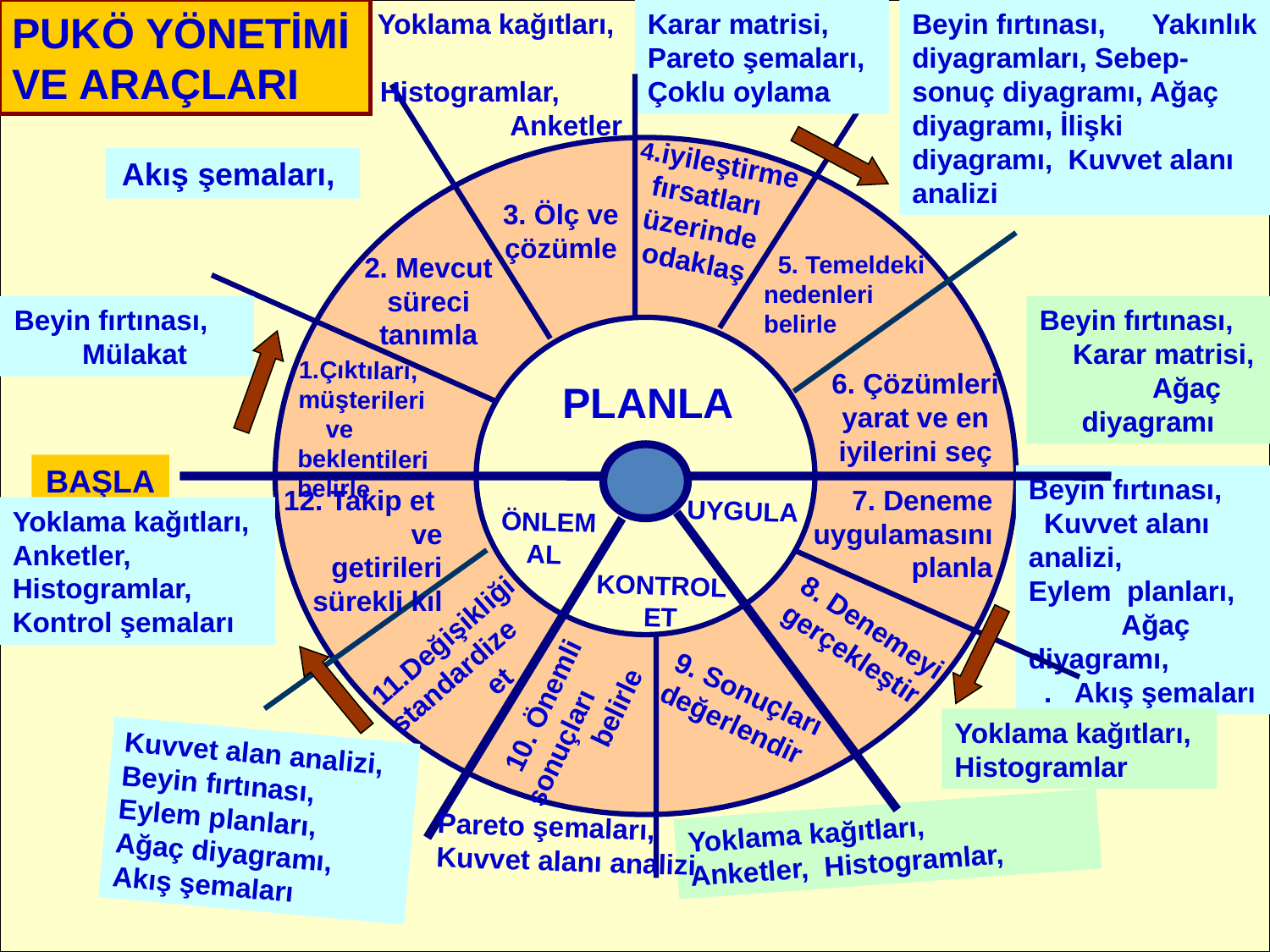

PUKÖ YÖNETİMİ VE ARAÇLARI
Yoklama kağıtları,             Histogramlar,            Anketler
Karar matrisi, Pareto şemaları, Çoklu oylama
Beyin fırtınası,      Yakınlık diyagramları, Sebep-sonuç diyagramı, Ağaç diyagramı, İlişki diyagramı,  Kuvvet alanı analizi

  4.iyileştirme fırsatları üzerinde odaklaş

Akış şemaları,
3. Ölç ve çözümle

2. Mevcut süreci tanımla
  5. Temeldeki nedenleri belirle

Beyin fırtınası,       Mülakat
Beyin fırtınası,        Karar matrisi,           Ağaç diyagramı

1.Çıktıları,   müşterileri          ve beklentileri   belirle
6. Çözümleri yarat ve en iyilerini seç

   PLANLA

BAŞLA
Beyin fırtınası,       Kuvvet alanı  analizi,             Eylem  planları,               Ağaç diyagramı,              .   Akış şemaları

12. Takip et    ve getirileri sürekli kıl

7. Deneme uygulamasını     planla
 UYGULA
Yoklama kağıtları, Anketler, Histogramlar, Kontrol şemaları
 ÖNLEM AL
 KONTROL ET

11.Değişikliği standardize         et
8. Denemeyi gerçekleştir

   10. Önemli sonuçları      belirle
9. Sonuçları değerlendir
Yoklama kağıtları, Histogramlar
Kuvvet alan analizi, Beyin fırtınası,         Eylem planları,           Ağaç diyagramı, Akış şemaları
Pareto şemaları, Kuvvet alanı analizi
Yoklama kağıtları,       Anketler,  Histogramlar,